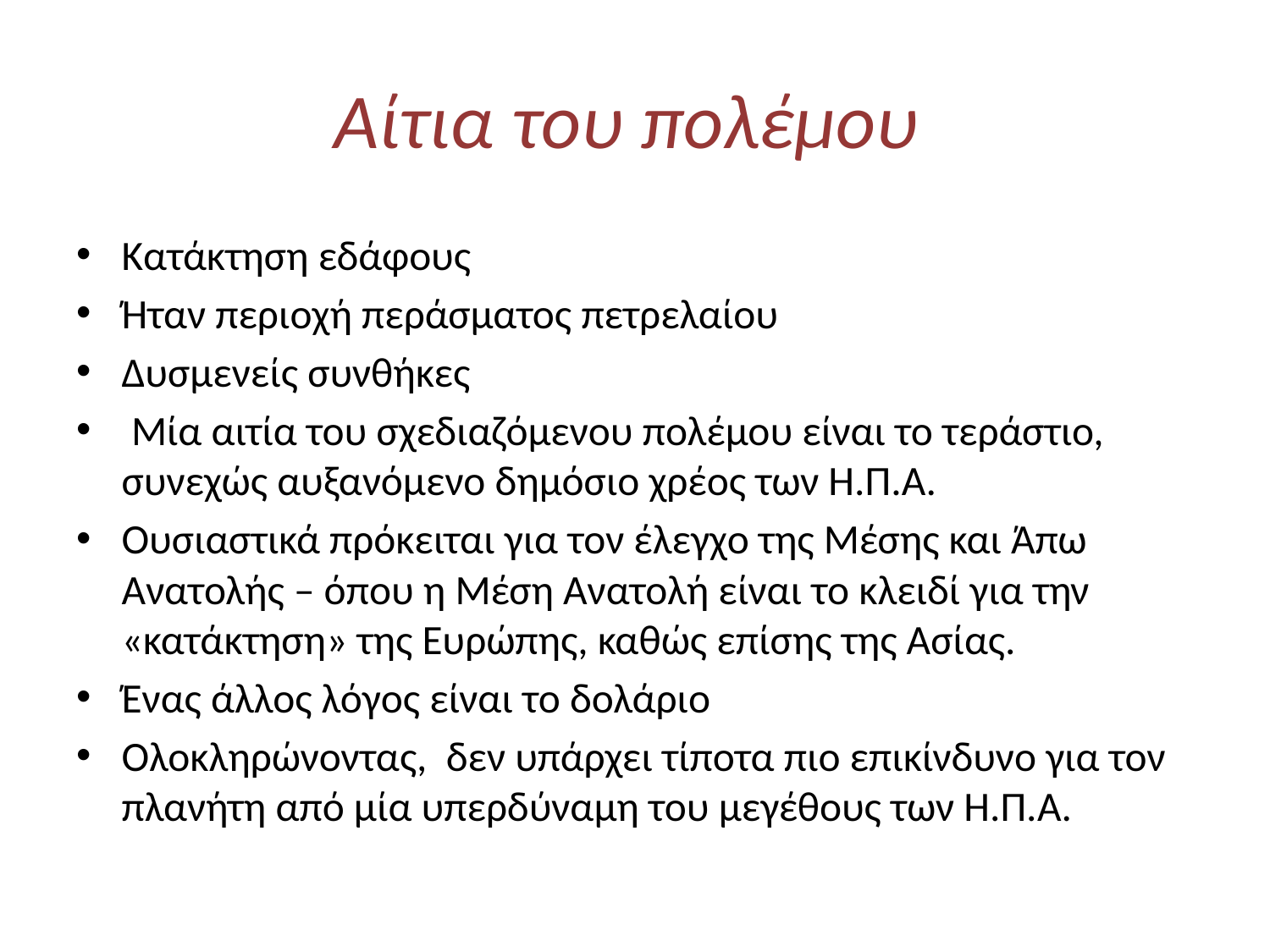

# Αίτια του πολέμου
Κατάκτηση εδάφους
Ήταν περιοχή περάσματος πετρελαίου
Δυσμενείς συνθήκες
 Μία αιτία του σχεδιαζόμενου πολέμου είναι το τεράστιο, συνεχώς αυξανόμενο δημόσιο χρέος των Η.Π.Α.
Ουσιαστικά πρόκειται για τον έλεγχο της Μέσης και Άπω Ανατολής – όπου η Μέση Ανατολή είναι το κλειδί για την «κατάκτηση» της Ευρώπης, καθώς επίσης της Ασίας.
Ένας άλλος λόγος είναι το δολάριο
Ολοκληρώνοντας,  δεν υπάρχει τίποτα πιο επικίνδυνο για τον πλανήτη από μία υπερδύναμη του μεγέθους των Η.Π.Α.